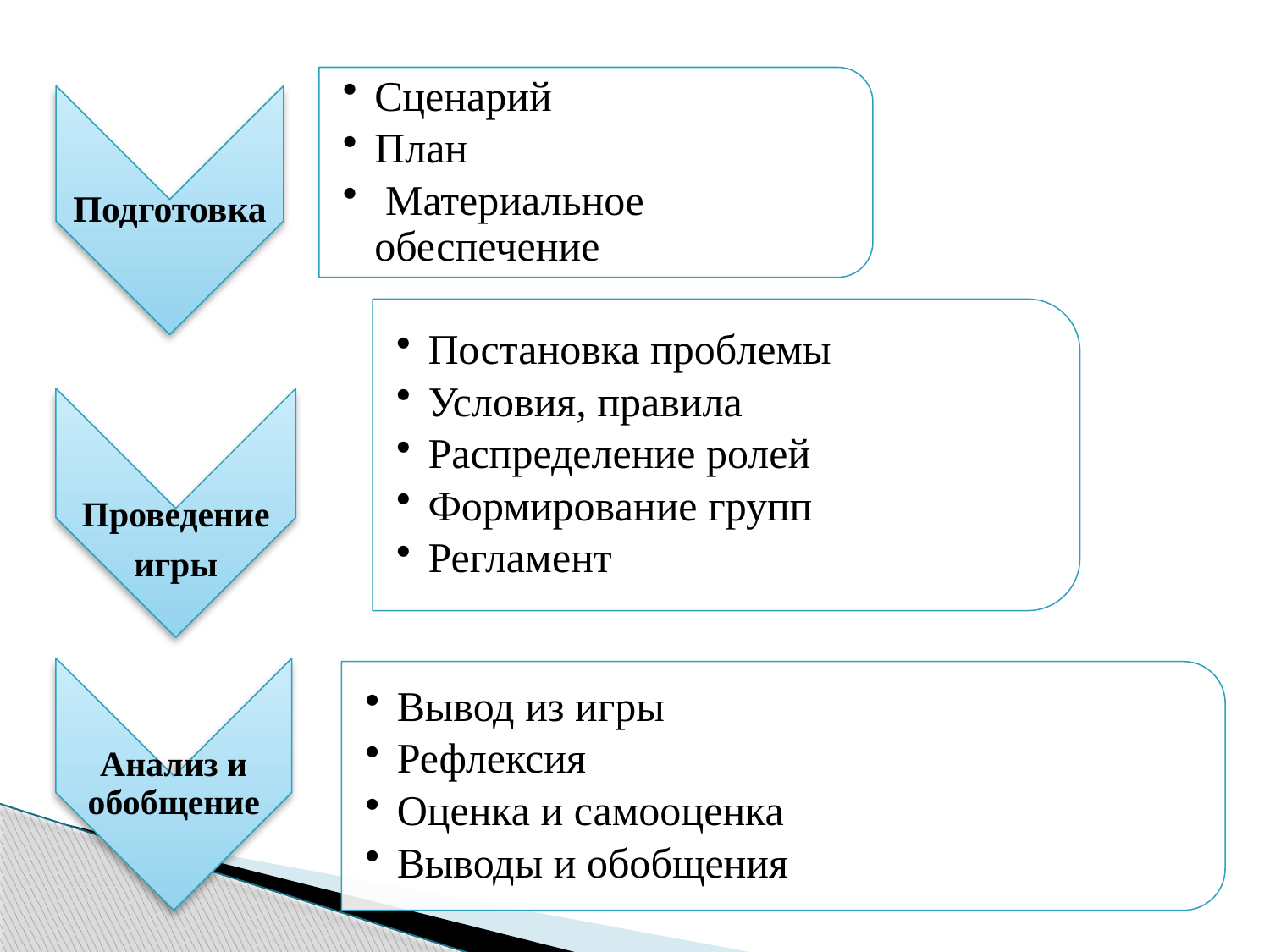

Подготовка
Сценарий
План
 Материальное обеспечение

Проведение
игры
Постановка проблемы
Условия, правила
Распределение ролей
Формирование групп
Регламент
Анализ и обобщение
Вывод из игры
Рефлексия
Оценка и самооценка
Выводы и обобщения